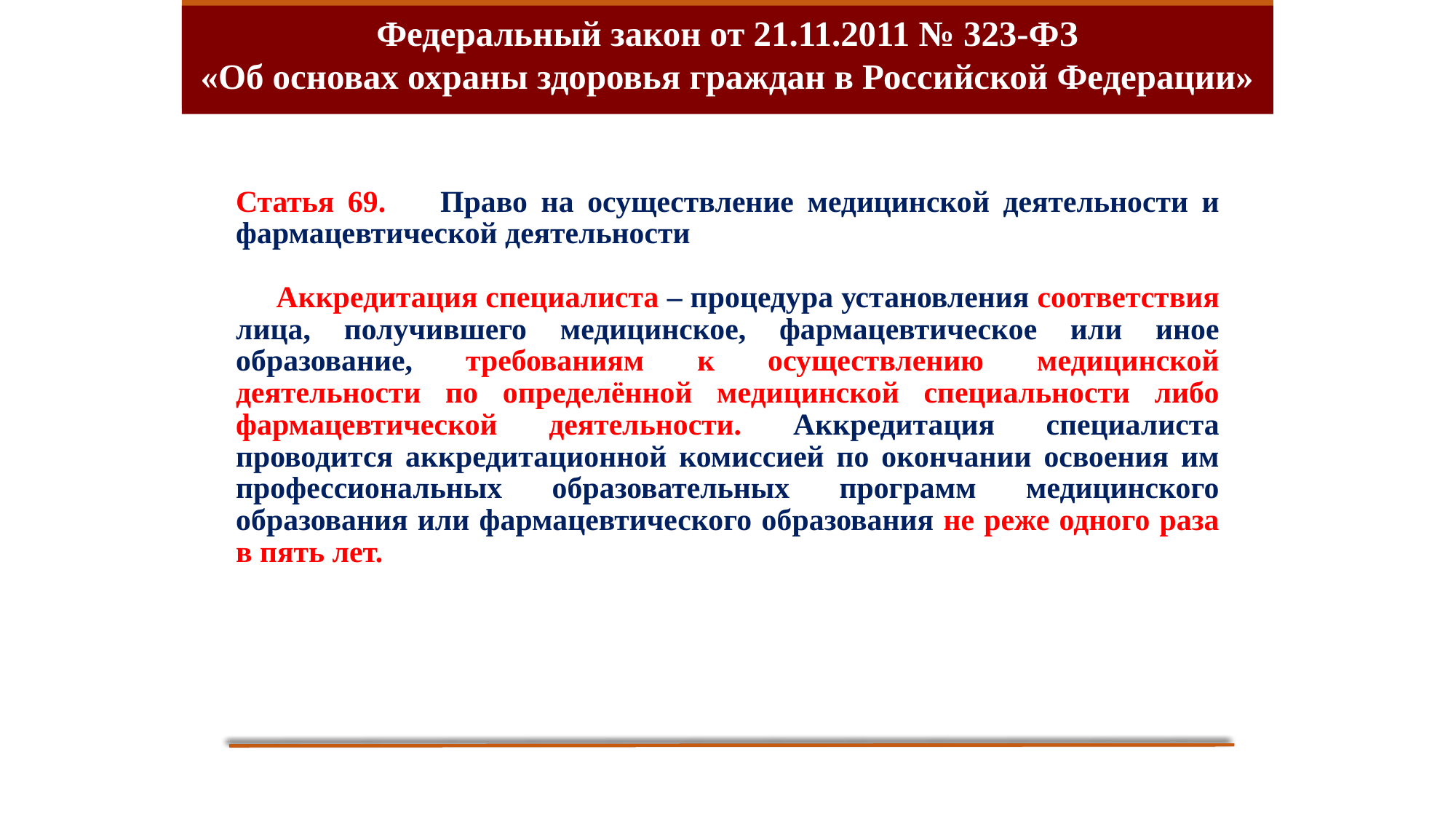

Федеральный закон от 21.11.2011 № 323-ФЗ
«Об основах охраны здоровья граждан в Российской Федерации»
Статья 69.    Право на осуществление медицинской деятельности и фармацевтической деятельности

     Аккредитация специалиста – процедура установления соответствия лица, получившего медицинское, фармацевтическое или иное образование, требованиям к осуществлению медицинской деятельности по определённой медицинской специальности либо фармацевтической деятельности. Аккредитация специалиста проводится аккредитационной комиссией по окончании освоения им профессиональных образовательных программ медицинского образования или фармацевтического образования не реже одного раза в пять лет.